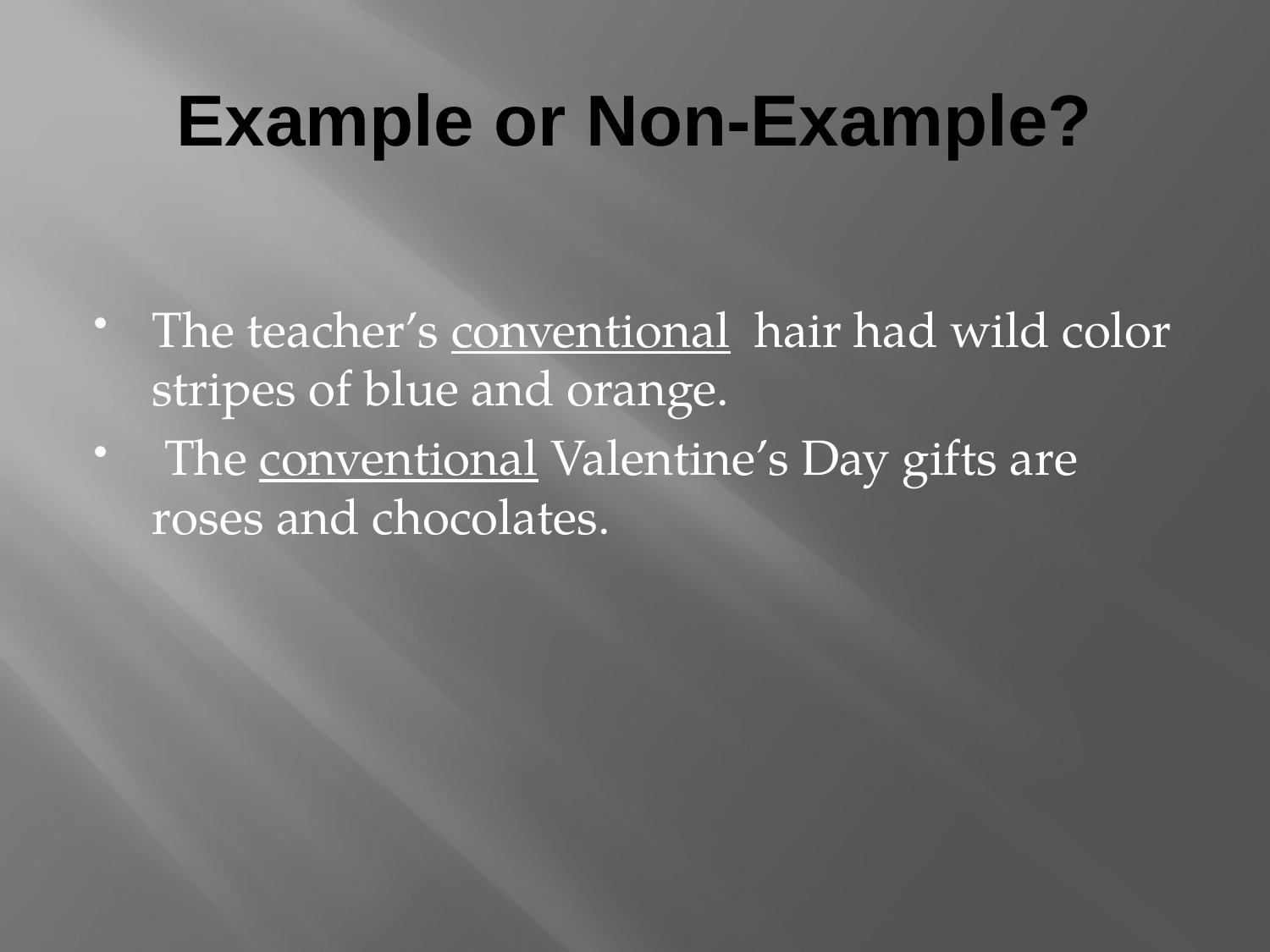

# Example or Non-Example?

The teacher’s conventional  hair had wild color stripes of blue and orange.
 The conventional Valentine’s Day gifts are roses and chocolates.